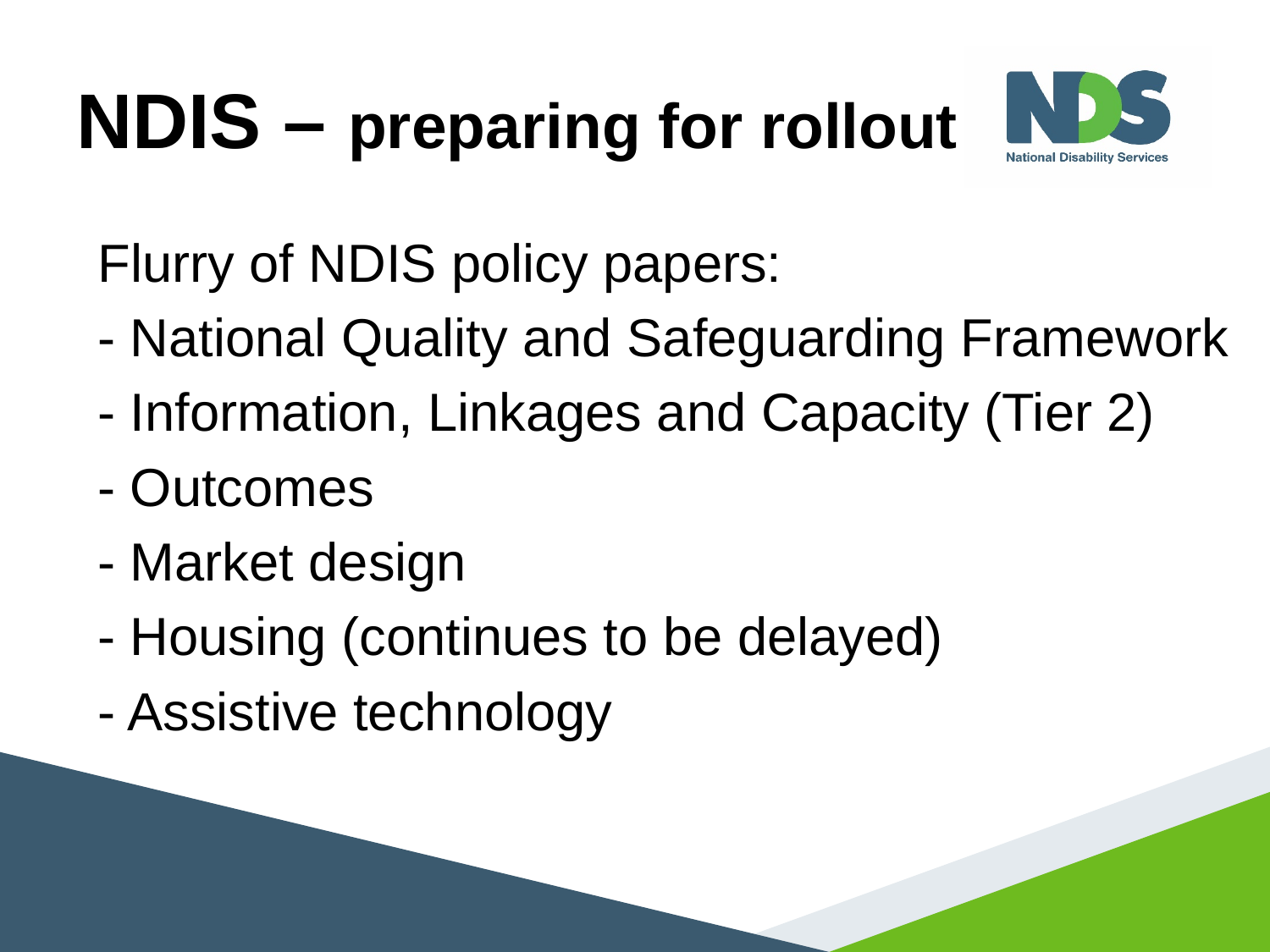

# NDIS – preparing for rollout
Flurry of NDIS policy papers:
- National Quality and Safeguarding Framework
- Information, Linkages and Capacity (Tier 2)
- Outcomes
- Market design
- Housing (continues to be delayed)
- Assistive technology